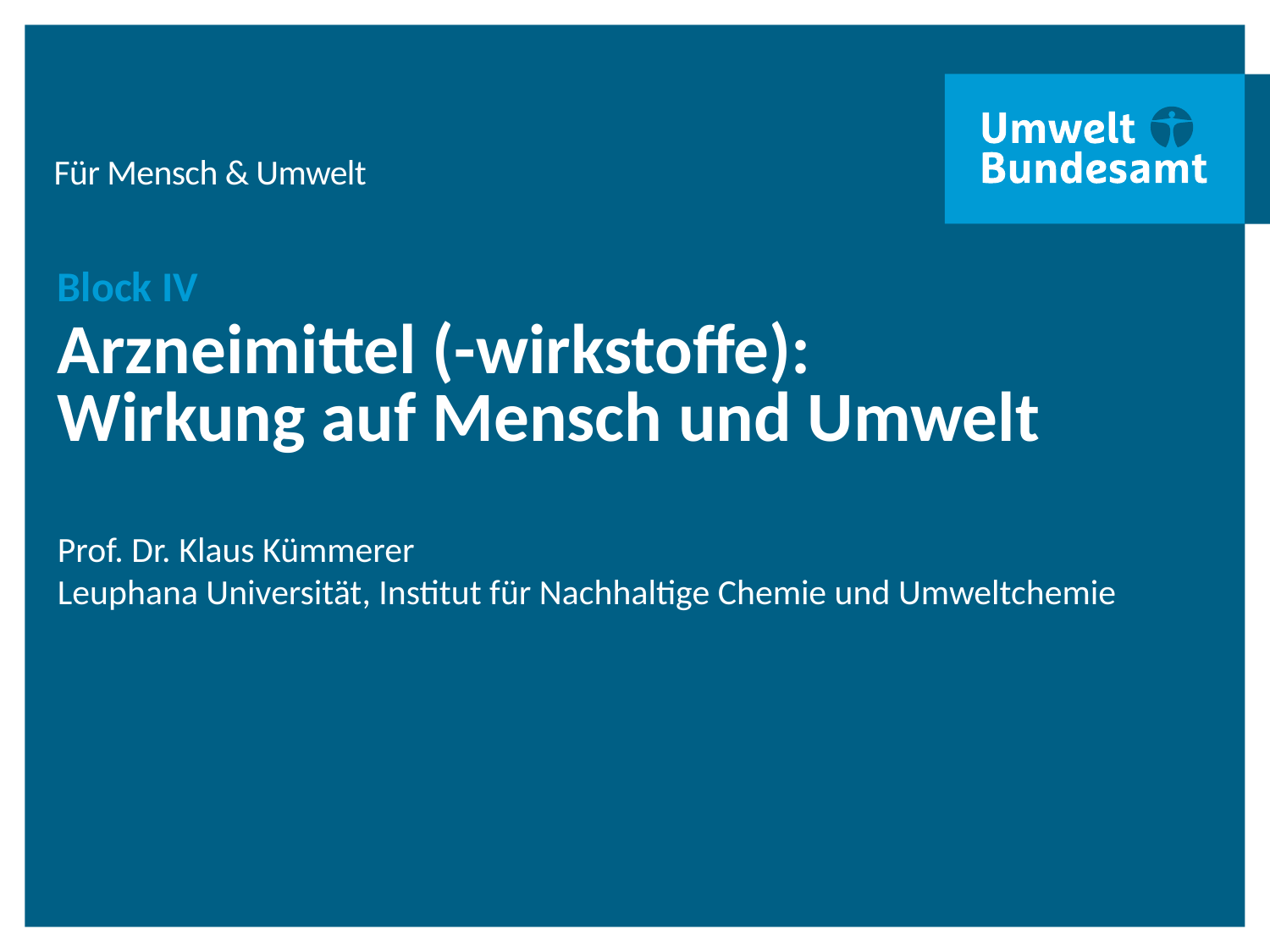

# Block IV
Arzneimittel (-wirkstoffe):
Wirkung auf Mensch und Umwelt
Prof. Dr. Klaus Kümmerer
Leuphana Universität, Institut für Nachhaltige Chemie und Umweltchemie